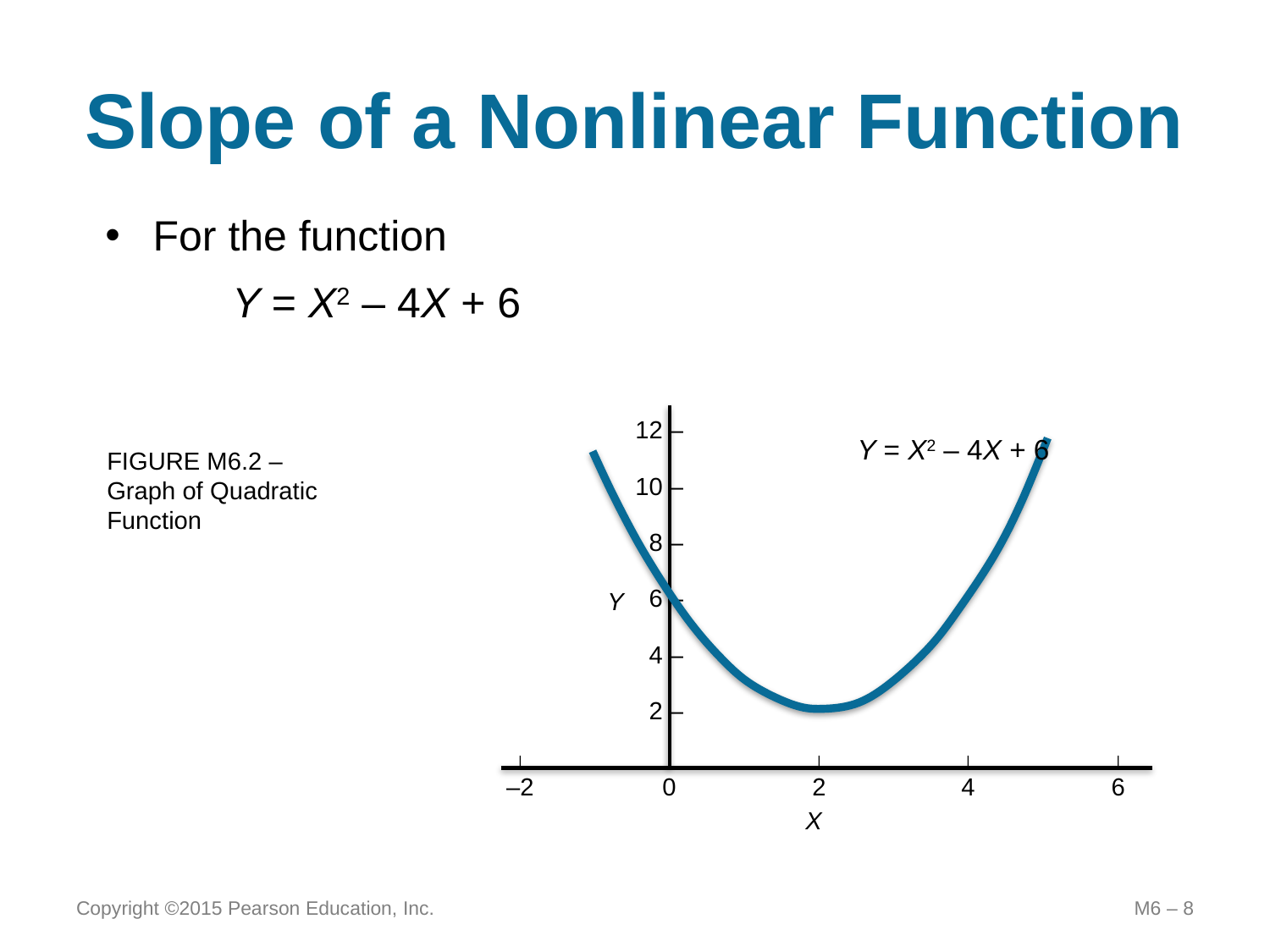

# Slope of a Nonlinear Function
For the function
	Y = X2 – 4X + 6
12 –
10 –
8 –
6 –
4 –
2 –
	Y = X2 – 4X + 6

Y
	|		|	|	|
	–2	0	2	4	6
X
FIGURE M6.2 –
Graph of Quadratic Function
Copyright ©2015 Pearson Education, Inc.
M6 – 8